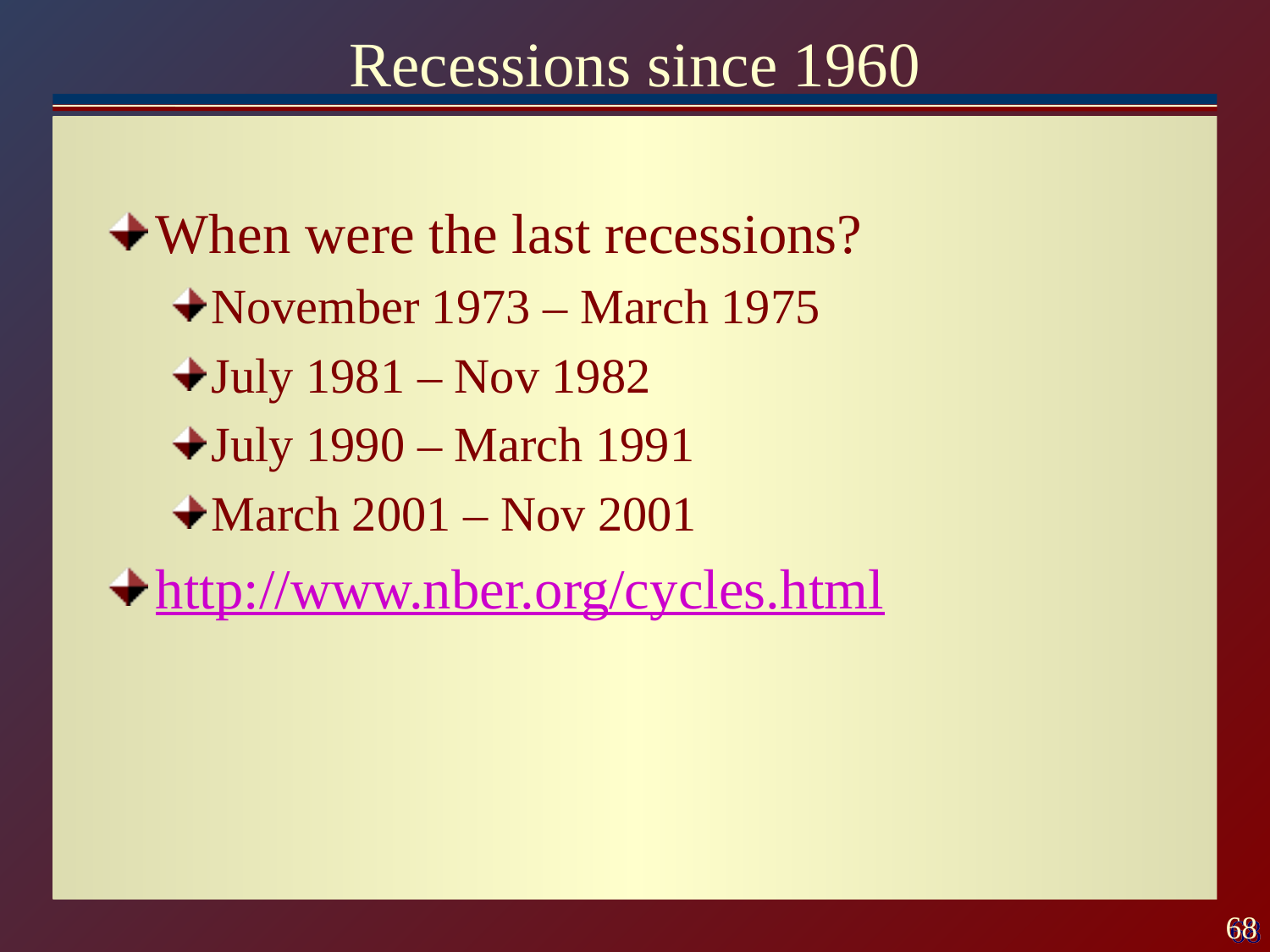

# Recessions since 1960
When were the last recessions?
November 1973 – March 1975
July 1981 – Nov 1982
July 1990 – March 1991
March 2001 – Nov 2001
http://www.nber.org/cycles.html